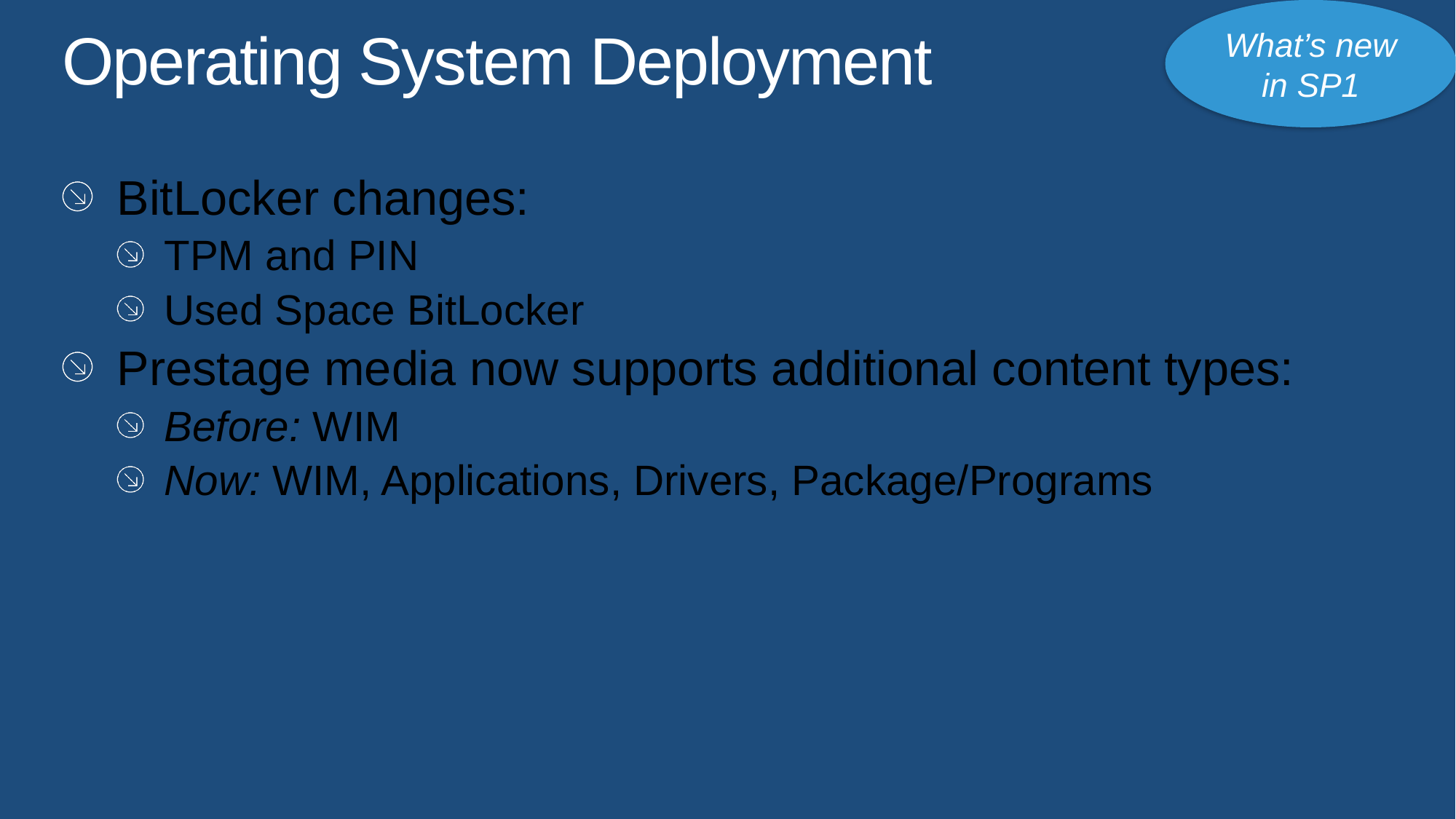

What’s new in SP1
# Operating System Deployment
BitLocker changes:
TPM and PIN
Used Space BitLocker
Prestage media now supports additional content types:
Before: WIM
Now: WIM, Applications, Drivers, Package/Programs